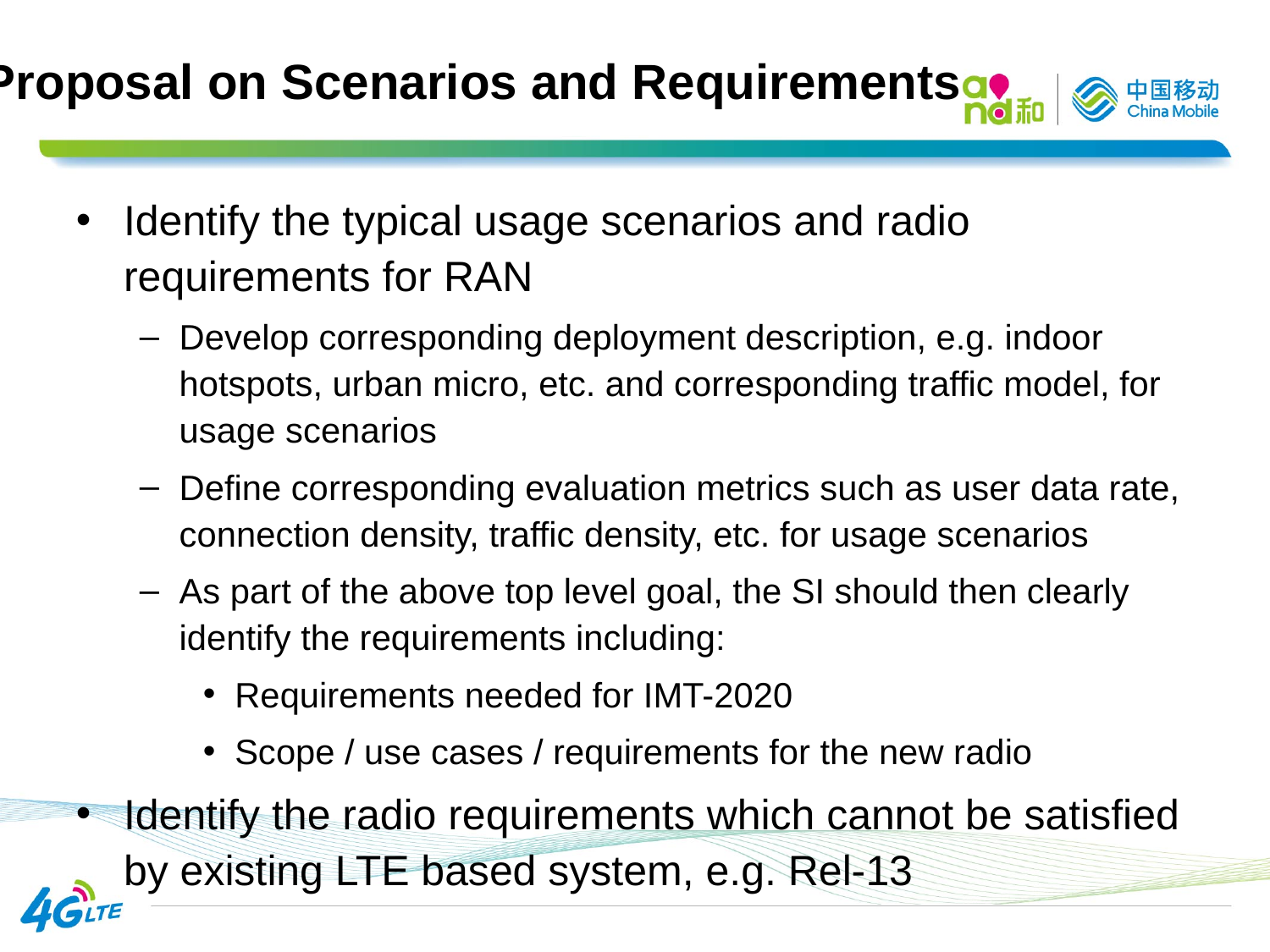

Proposal on Scenarios and Requirements
Identify the typical usage scenarios and radio requirements for RAN
Develop corresponding deployment description, e.g. indoor hotspots, urban micro, etc. and corresponding traffic model, for usage scenarios
Define corresponding evaluation metrics such as user data rate, connection density, traffic density, etc. for usage scenarios
As part of the above top level goal, the SI should then clearly identify the requirements including:
Requirements needed for IMT-2020
Scope / use cases / requirements for the new radio
Identify the radio requirements which cannot be satisfied by existing LTE based system, e.g. Rel-13